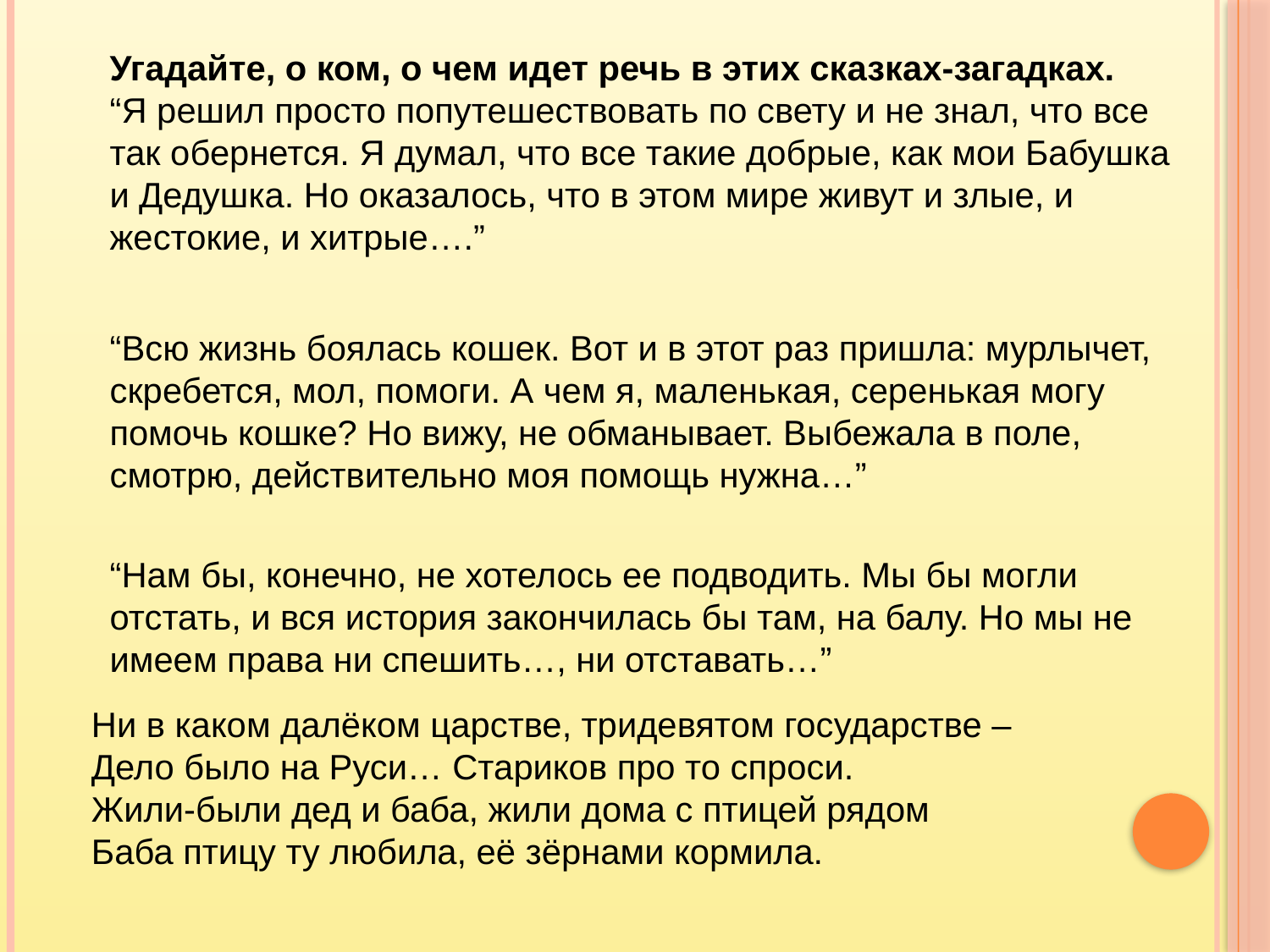

Угадайте, о ком, о чем идет речь в этих сказках-загадках.
“Я решил просто попутешествовать по свету и не знал, что все так обернется. Я думал, что все такие добрые, как мои Бабушка и Дедушка. Но оказалось, что в этом мире живут и злые, и жестокие, и хитрые….”
“Всю жизнь боялась кошек. Вот и в этот раз пришла: мурлычет, скребется, мол, помоги. А чем я, маленькая, серенькая могу помочь кошке? Но вижу, не обманывает. Выбежала в поле, смотрю, действительно моя помощь нужна…”
“Нам бы, конечно, не хотелось ее подводить. Мы бы могли отстать, и вся история закончилась бы там, на балу. Но мы не имеем права ни спешить…, ни отставать…”
Ни в каком далёком царстве, тридевятом государстве –
Дело было на Руси… Стариков про то спроси.
Жили-были дед и баба, жили дома с птицей рядом
Баба птицу ту любила, её зёрнами кормила.